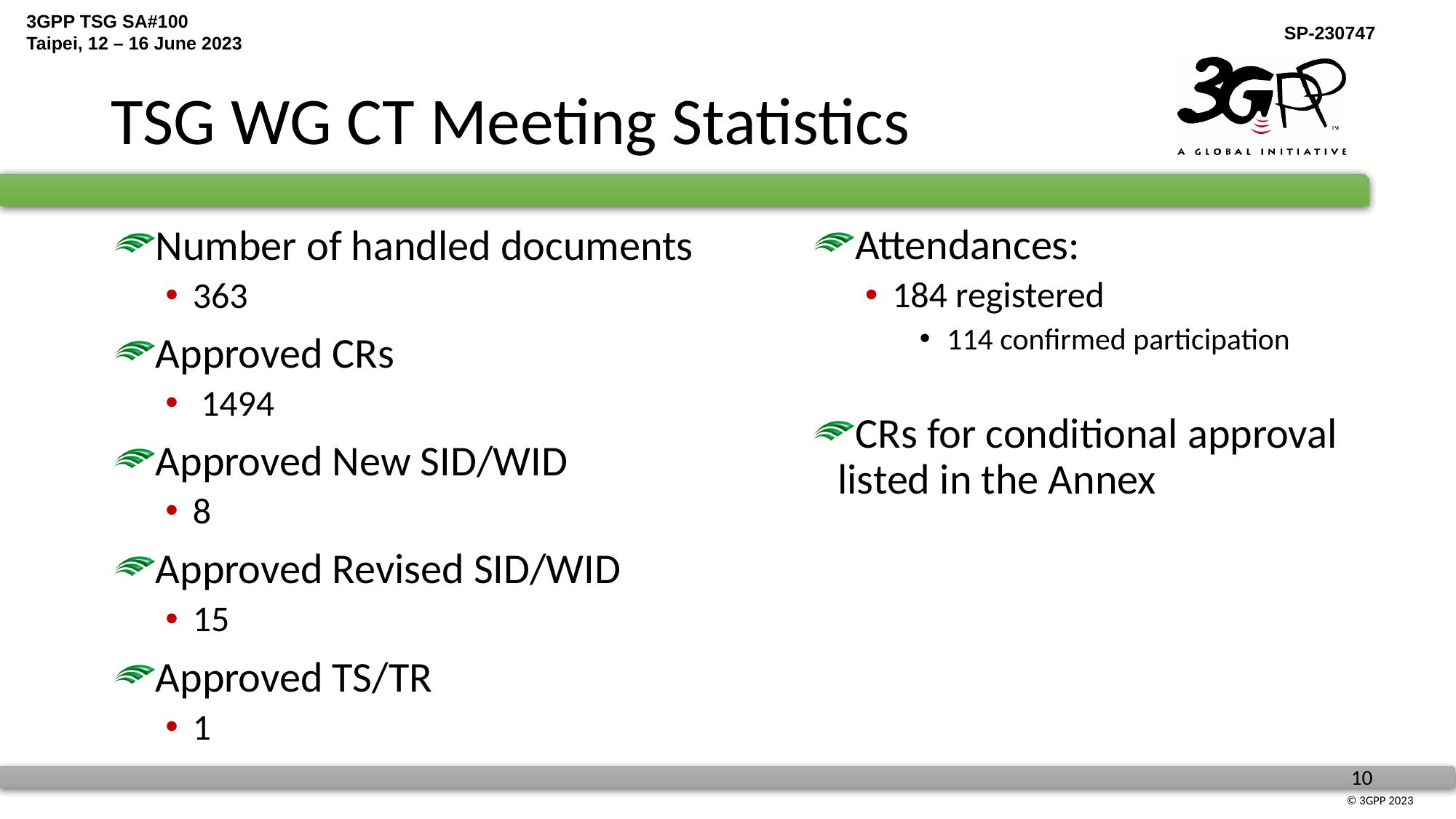

# TSG WG CT Meeting Statistics
Attendances:
184 registered
114 confirmed participation

CRs for conditional approval listed in the Annex
Number of handled documents
363
Approved CRs
 1494
Approved New SID/WID
8
Approved Revised SID/WID
15
Approved TS/TR
1